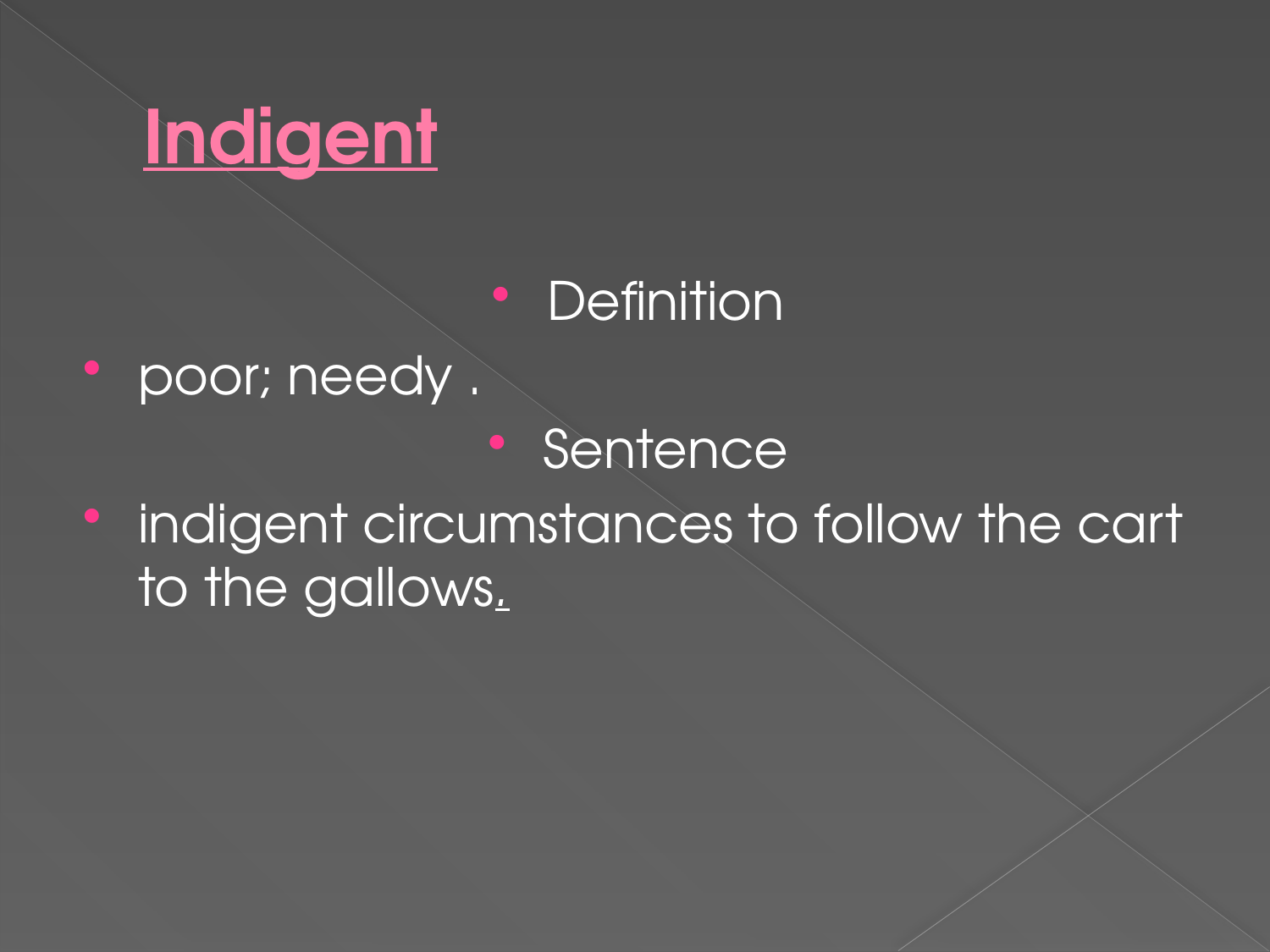

# Indigent
Definition
poor; needy .
Sentence
indigent circumstances to follow the cart to the gallows.